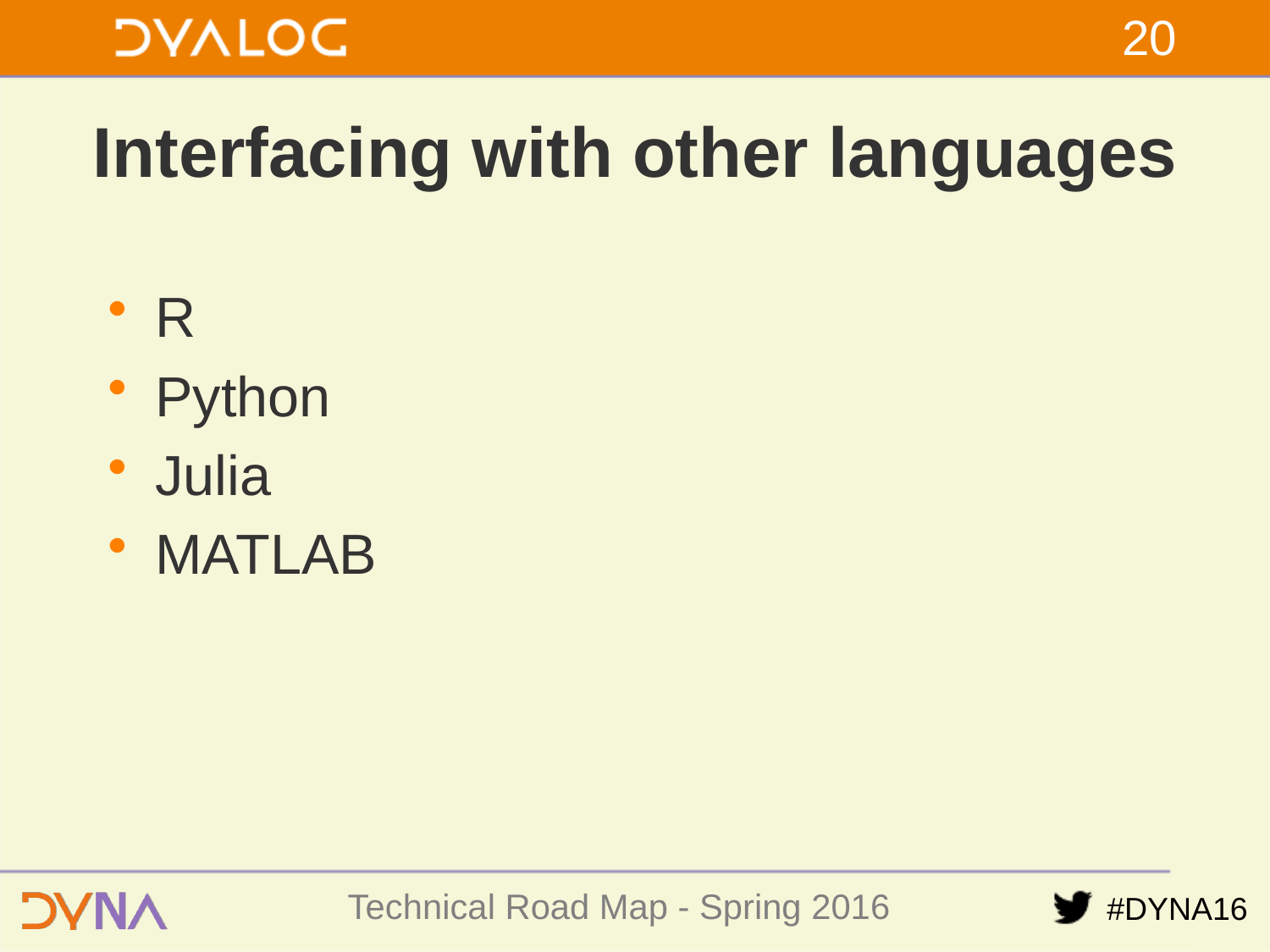

20
# Interfacing with other languages
R
Python
Julia
MATLAB
Technical Road Map - Spring 2016